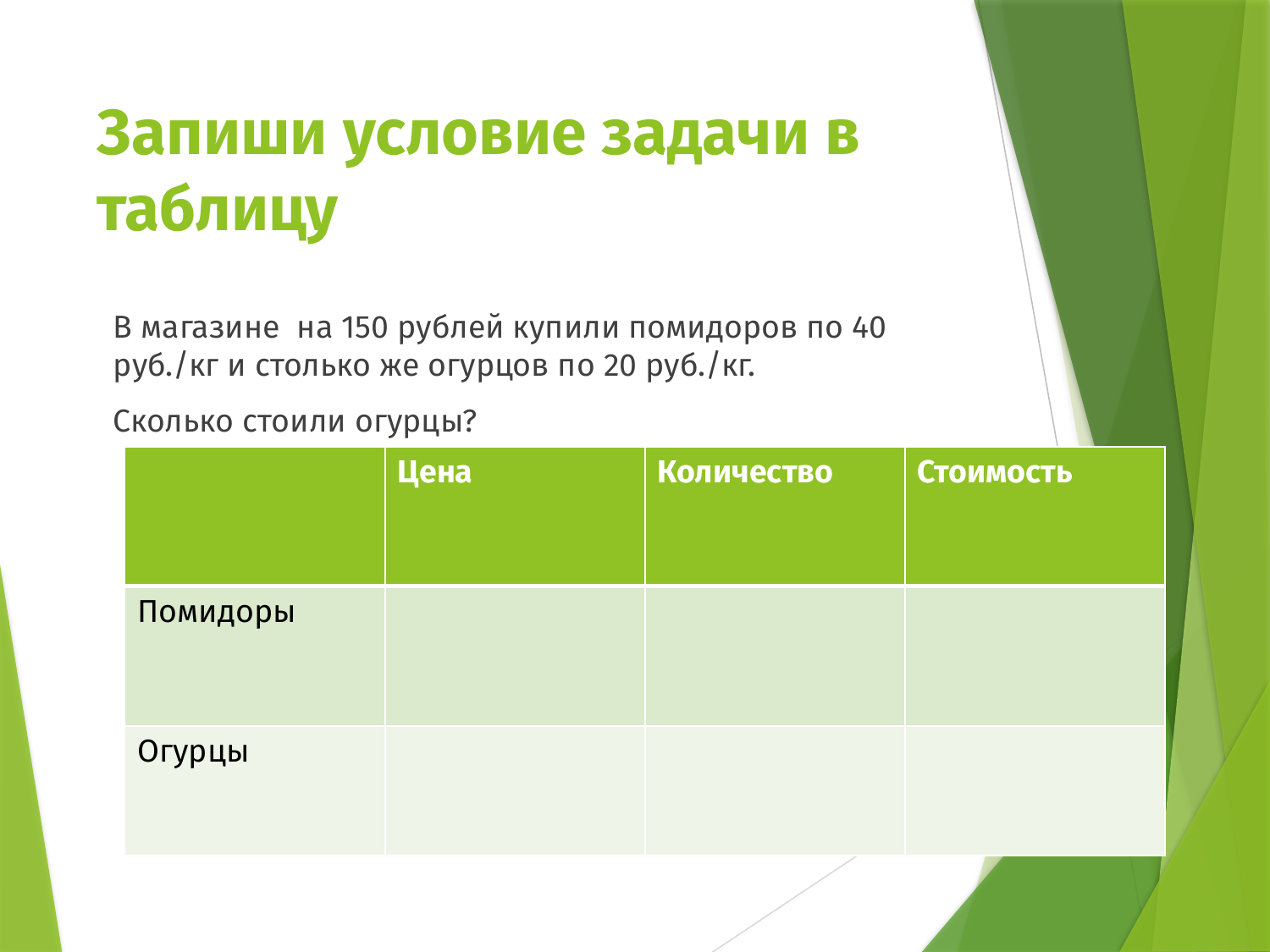

# Запиши условие задачи в таблицу
В магазине  на 150 рублей купили помидоров по 40 руб./кг и столько же огурцов по 20 руб./кг.
Сколько стоили огурцы?

|  | Цена | Количество | Стоимость |
| --- | --- | --- | --- |
| Помидоры |  |  |  |
| Огурцы |  |  |  |